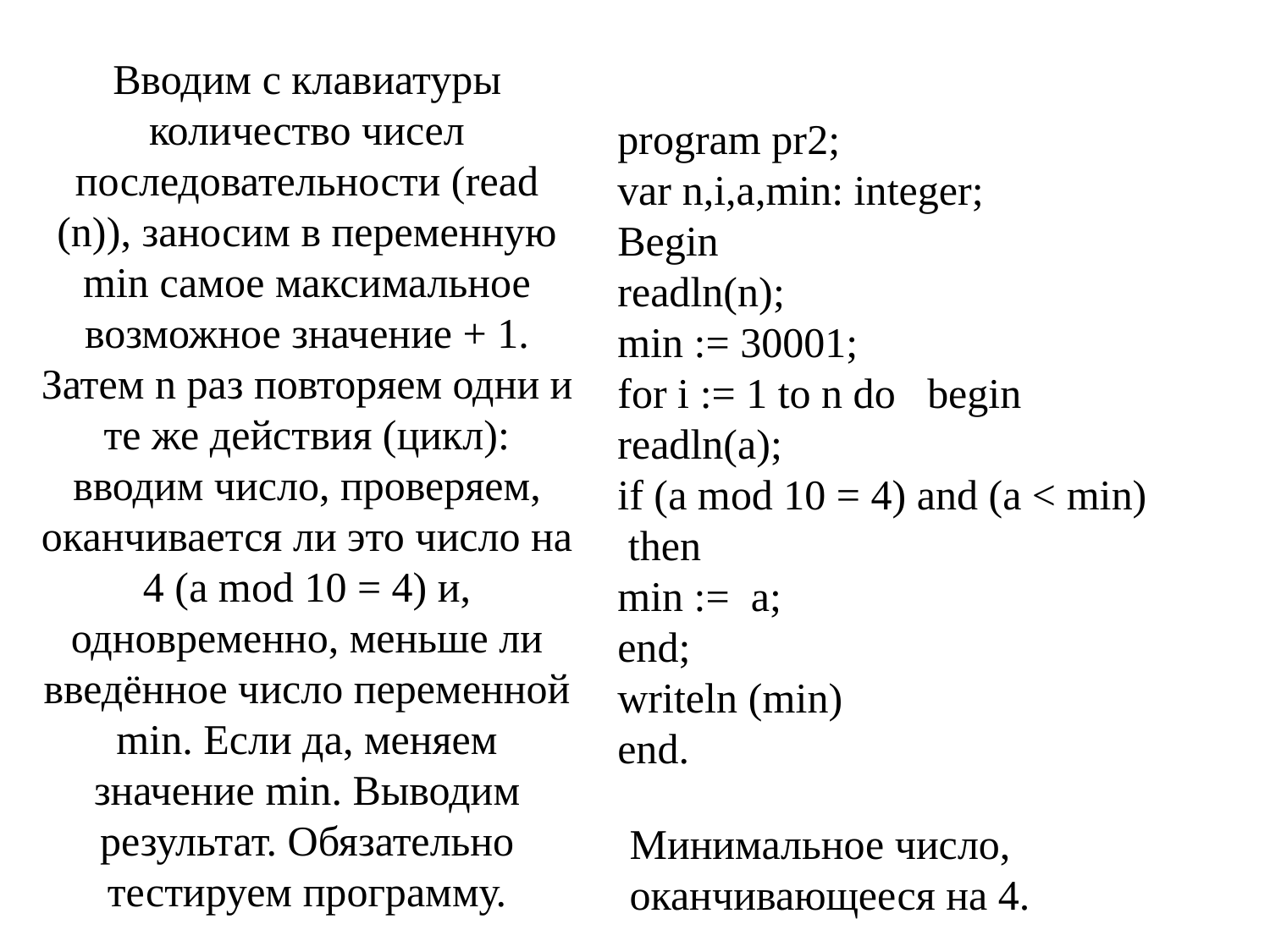

Вводим с клавиатуры количество чисел последовательности (read (n)), заносим в переменную min самое максимальное возможное значение + 1. Затем n раз повторяем одни и те же действия (цикл): вводим число, проверяем, оканчивается ли это число на 4 (a mod 10 = 4) и, одновременно, меньше ли введённое число переменной min. Если да, меняем значение min. Выводим результат. Обязательно тестируем программу.
program pr2;
var n,i,a,min: integer;
Begin
readln(n);
min := 30001;
for i := 1 to n do   begin     readln(a);
if (a mod 10 = 4) and (a < min)          then
min :=  a;
end;
writeln (min)
end.
Минимальное число,
оканчивающееся на 4.